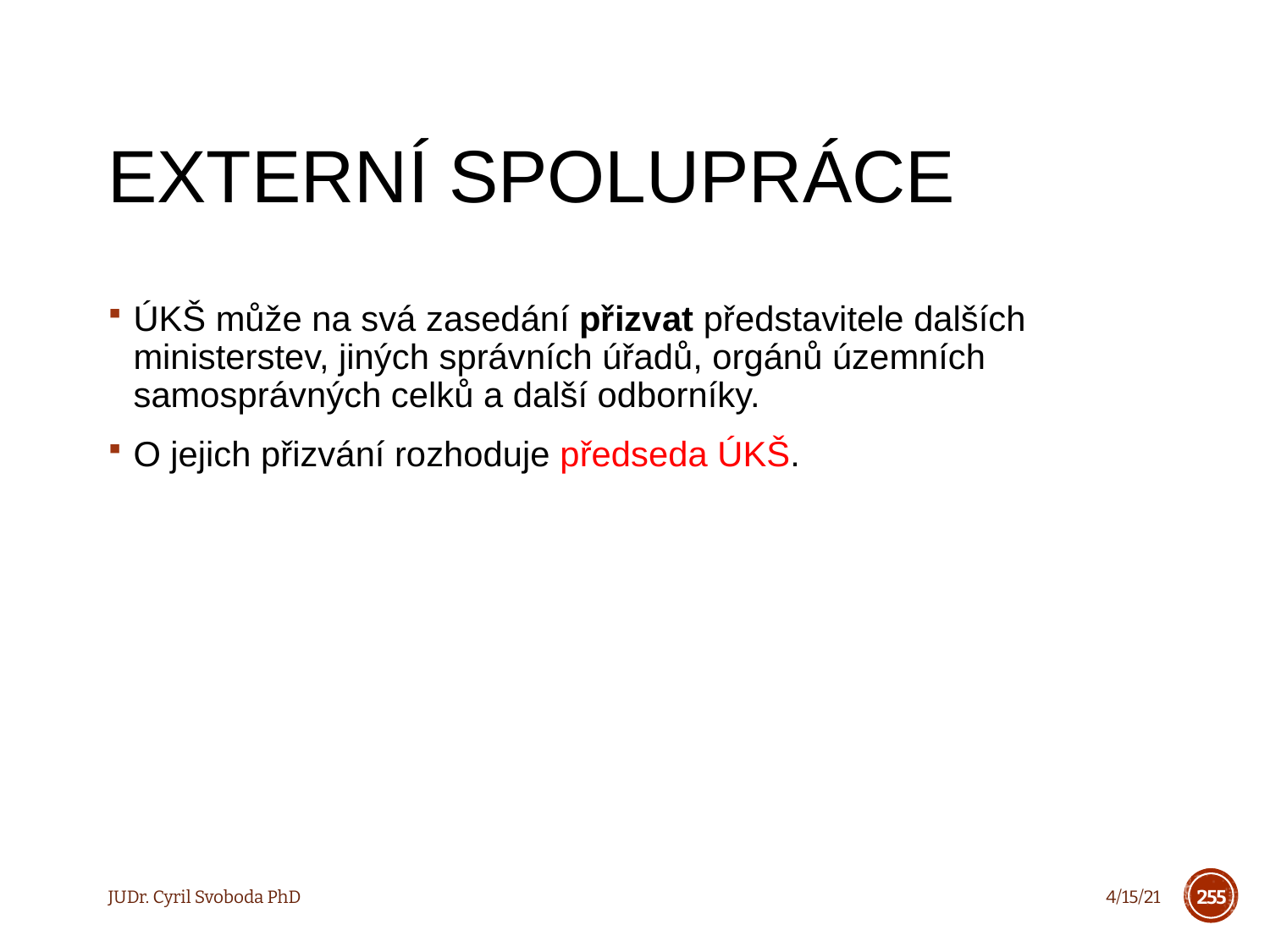

# Externí spolupráce
ÚKŠ může na svá zasedání přizvat představitele dalších ministerstev, jiných správních úřadů, orgánů územních samosprávných celků a další odborníky.
O jejich přizvání rozhoduje předseda ÚKŠ.
JUDr. Cyril Svoboda PhD
4/15/21
255